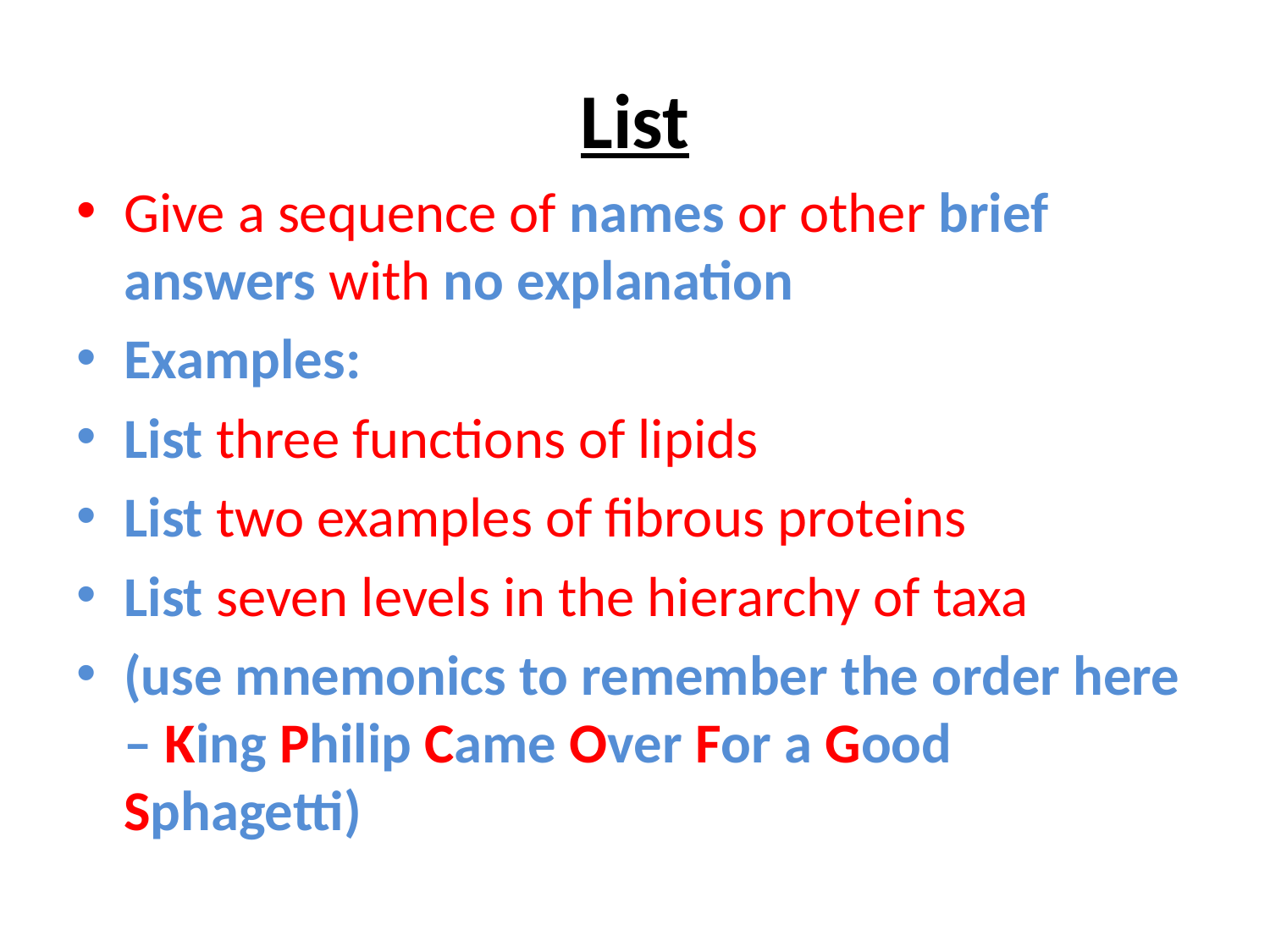

# List
Give a sequence of names or other brief answers with no explanation
Examples:
List three functions of lipids
List two examples of fibrous proteins
List seven levels in the hierarchy of taxa
(use mnemonics to remember the order here – King Philip Came Over For a Good Sphagetti)